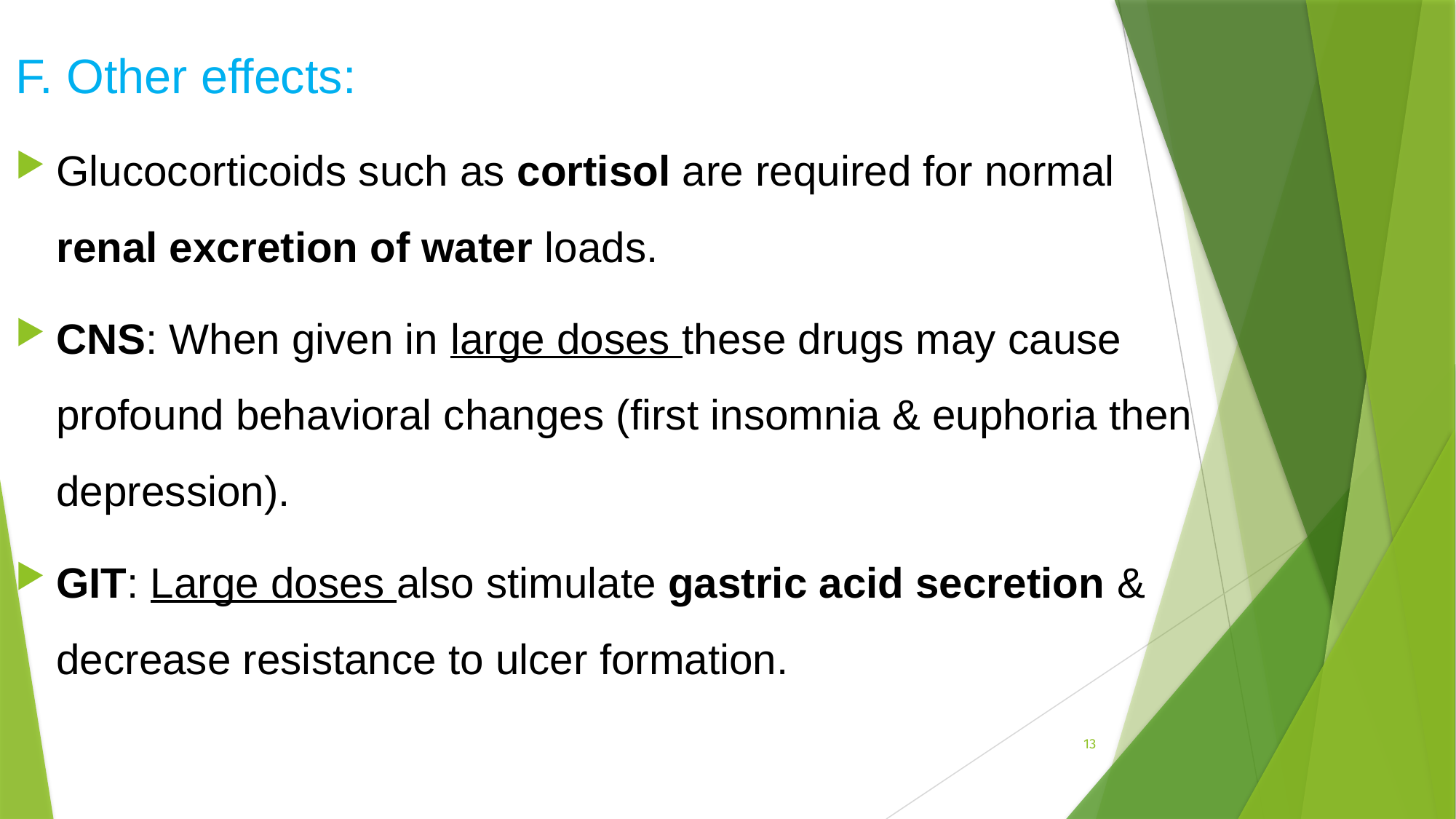

F. Other effects:
Glucocorticoids such as cortisol are required for normal renal excretion of water loads.
CNS: When given in large doses these drugs may cause profound behavioral changes (first insomnia & euphoria then depression).
GIT: Large doses also stimulate gastric acid secretion & decrease resistance to ulcer formation.

13